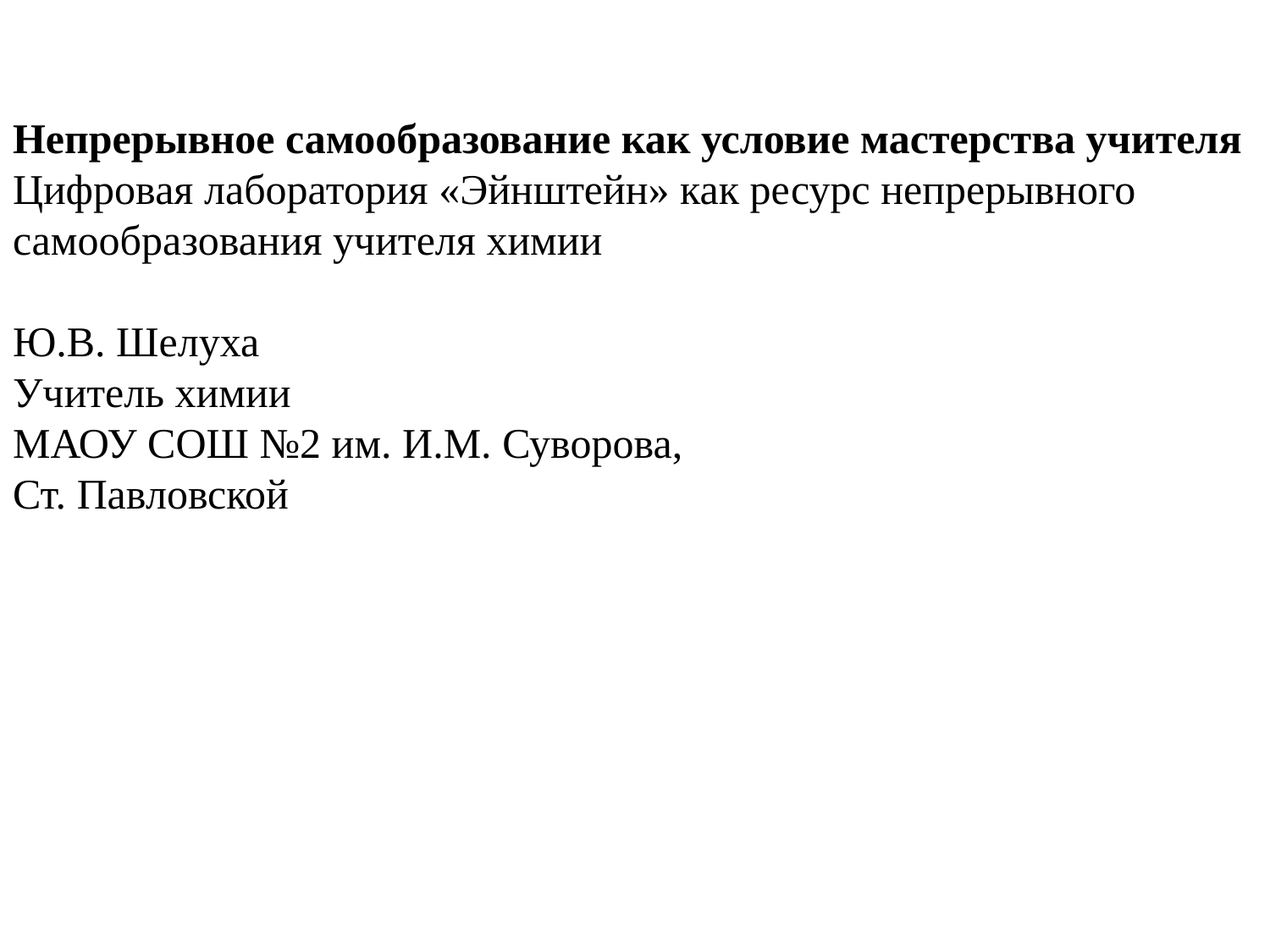

Непрерывное самообразование как условие мастерства учителя
Цифровая лаборатория «Эйнштейн» как ресурс непрерывного самообразования учителя химии

Ю.В. Шелуха
Учитель химии
МАОУ СОШ №2 им. И.М. Суворова,
Ст. Павловской